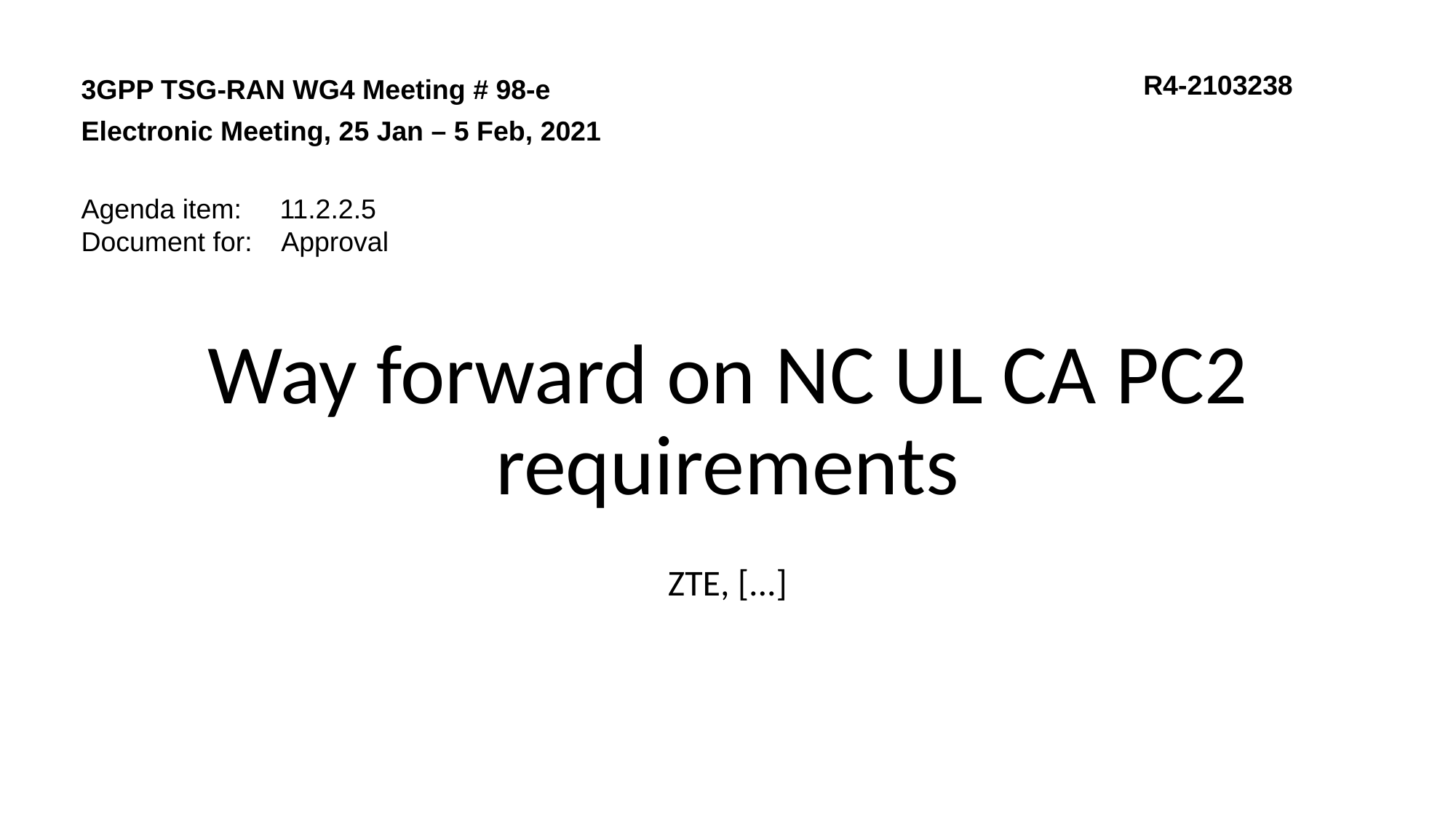

3GPP TSG-RAN WG4 Meeting # 98-e
Electronic Meeting, 25 Jan – 5 Feb, 2021
R4-2103238
Agenda item:     11.2.2.5
Document for:    Approval
# Way forward on NC UL CA PC2 requirements
ZTE, [...]